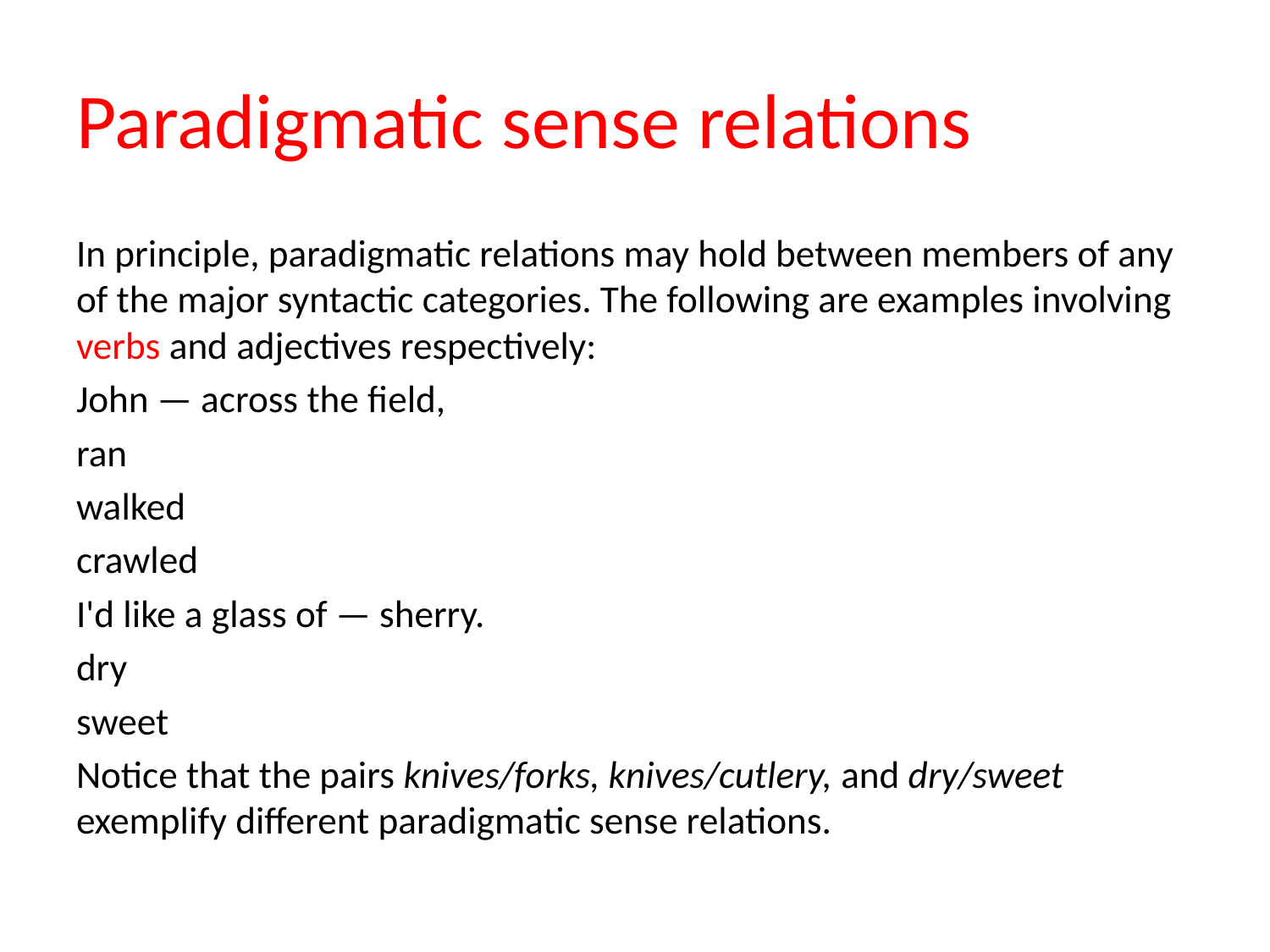

# Paradigmatic sense relations
In principle, paradigmatic relations may hold between members of any of the major syntactic categories. The following are examples involving verbs and adjectives respectively:
John — across the field,
ran
walked
crawled
I'd like a glass of — sherry.
dry
sweet
Notice that the pairs knives/forks, knives/cutlery, and dry/sweet exemplify different paradigmatic sense relations.